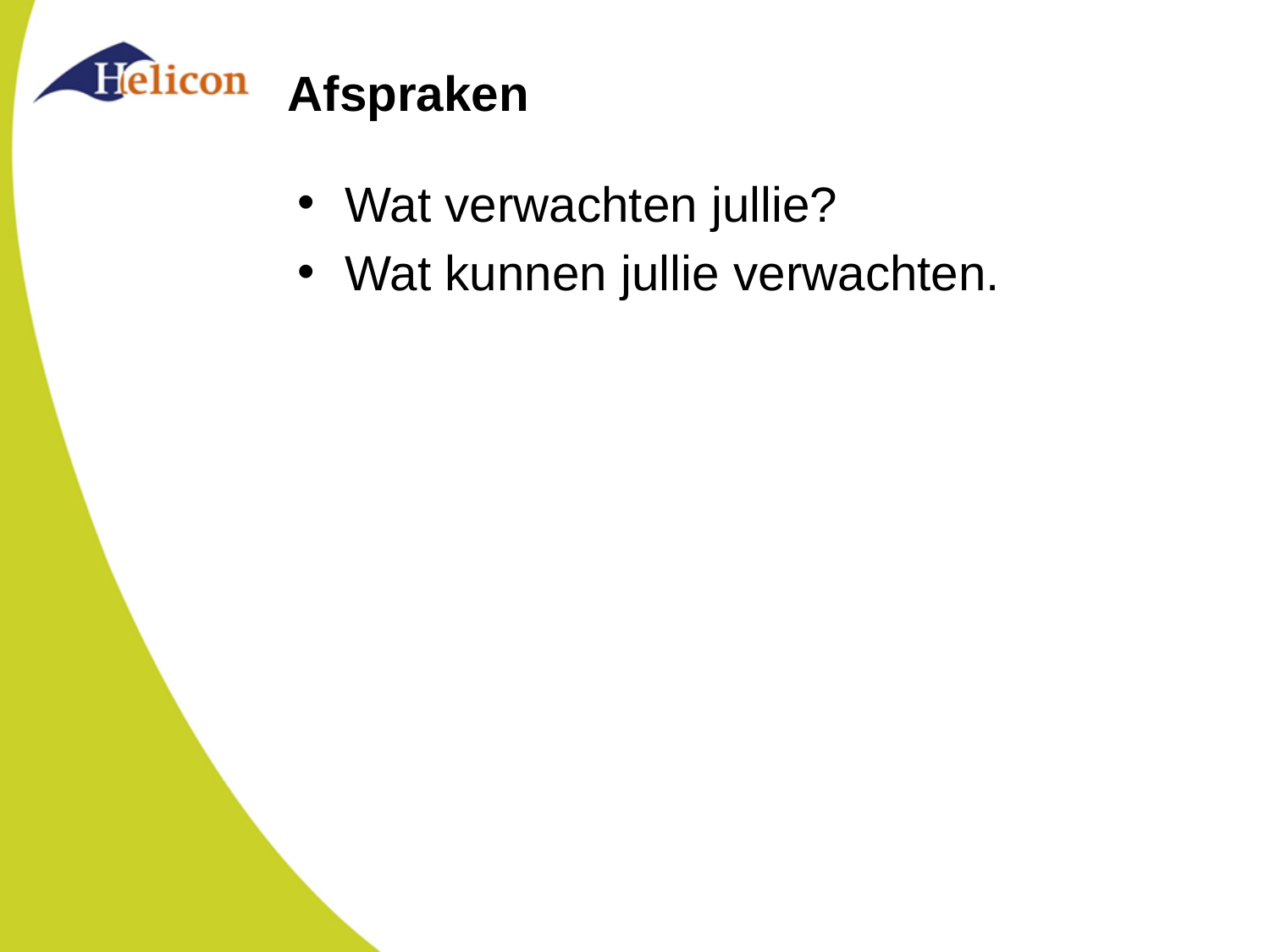

# Afspraken
Wat verwachten jullie?
Wat kunnen jullie verwachten.